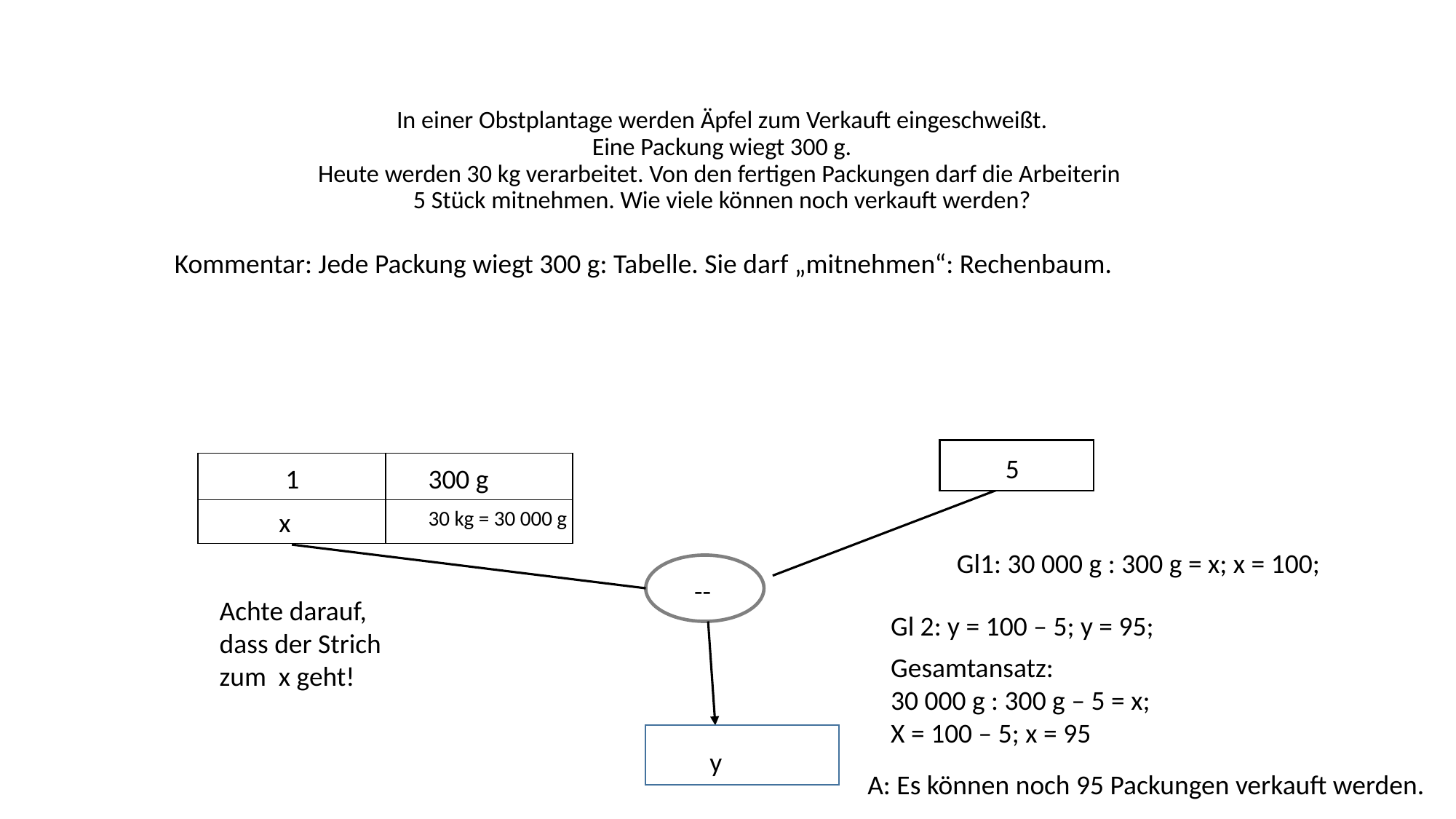

# In einer Obstplantage werden Äpfel zum Verkauft eingeschweißt. Eine Packung wiegt 300 g. Heute werden 30 kg verarbeitet. Von den fertigen Packungen darf die Arbeiterin 5 Stück mitnehmen. Wie viele können noch verkauft werden?
Kommentar: Jede Packung wiegt 300 g: Tabelle. Sie darf „mitnehmen“: Rechenbaum.

5
|  |  |
| --- | --- |
|  |  |
300 g
1
x
30 kg = 30 000 g
Gl1: 30 000 g : 300 g = x; x = 100;

--
Achte darauf, dass der Strich zum  x geht!
Gl 2: y = 100 – 5; y = 95;
Gesamtansatz:
30 000 g : 300 g – 5 = x;
X = 100 – 5; x = 95

y
A: Es können noch 95 Packungen verkauft werden.